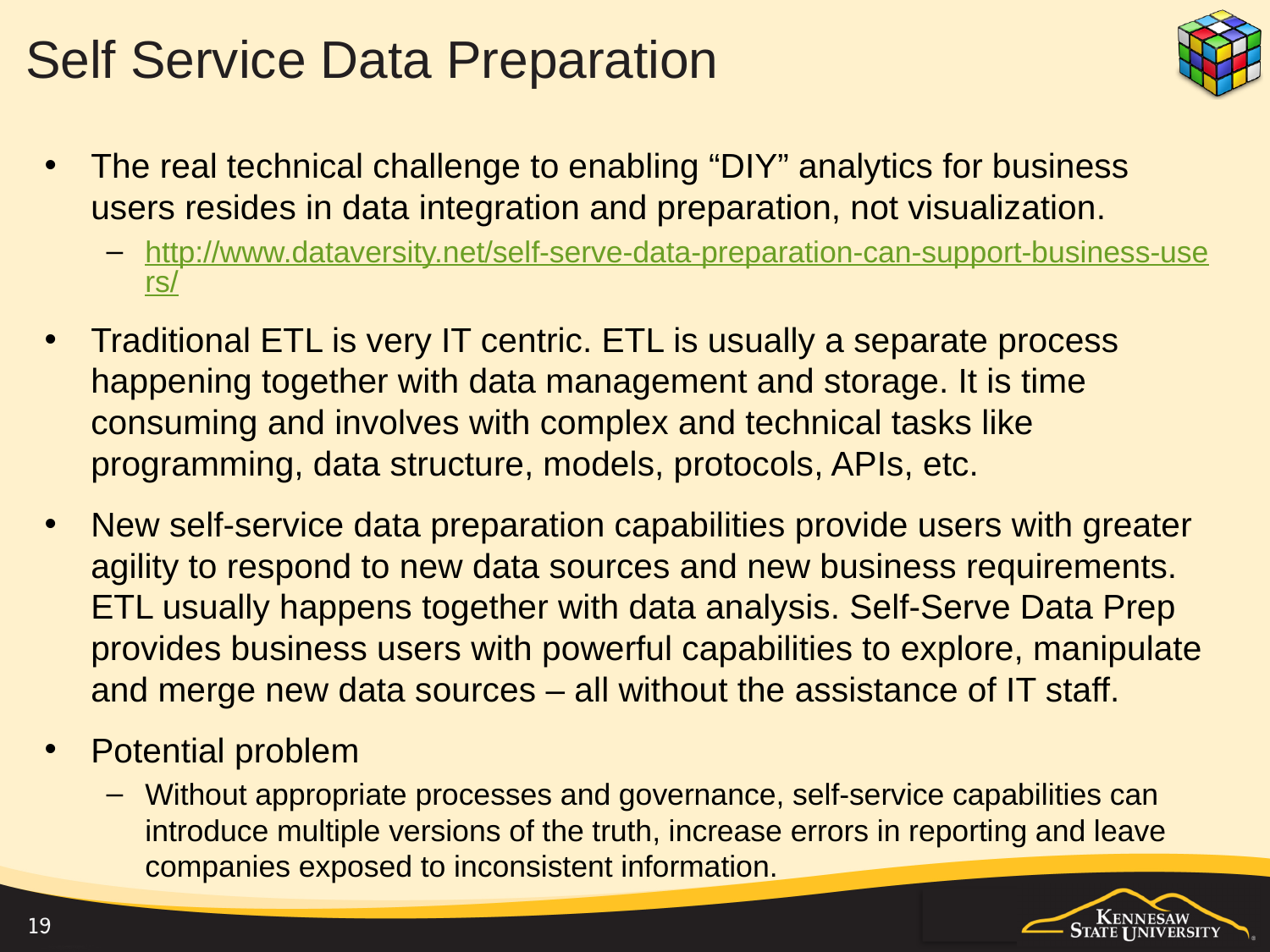

# Self Service Data Preparation
The real technical challenge to enabling “DIY” analytics for business users resides in data integration and preparation, not visualization.
http://www.dataversity.net/self-serve-data-preparation-can-support-business-users/
Traditional ETL is very IT centric. ETL is usually a separate process happening together with data management and storage. It is time consuming and involves with complex and technical tasks like programming, data structure, models, protocols, APIs, etc.
New self-service data preparation capabilities provide users with greater agility to respond to new data sources and new business requirements. ETL usually happens together with data analysis. Self-Serve Data Prep provides business users with powerful capabilities to explore, manipulate and merge new data sources – all without the assistance of IT staff.
Potential problem
Without appropriate processes and governance, self-service capabilities can introduce multiple versions of the truth, increase errors in reporting and leave companies exposed to inconsistent information.
19